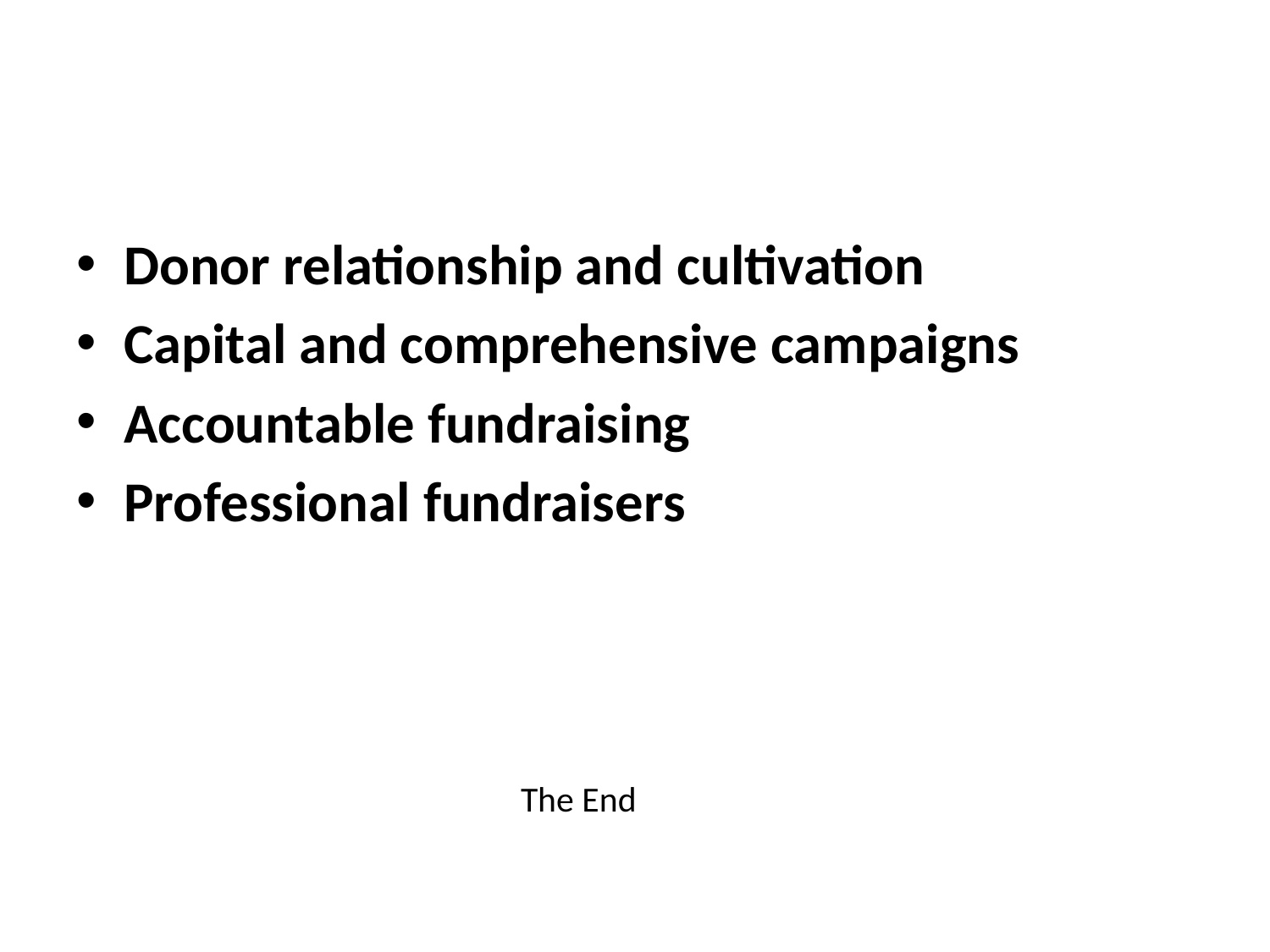

#
Donor relationship and cultivation
Capital and comprehensive campaigns
Accountable fundraising
Professional fundraisers

The End